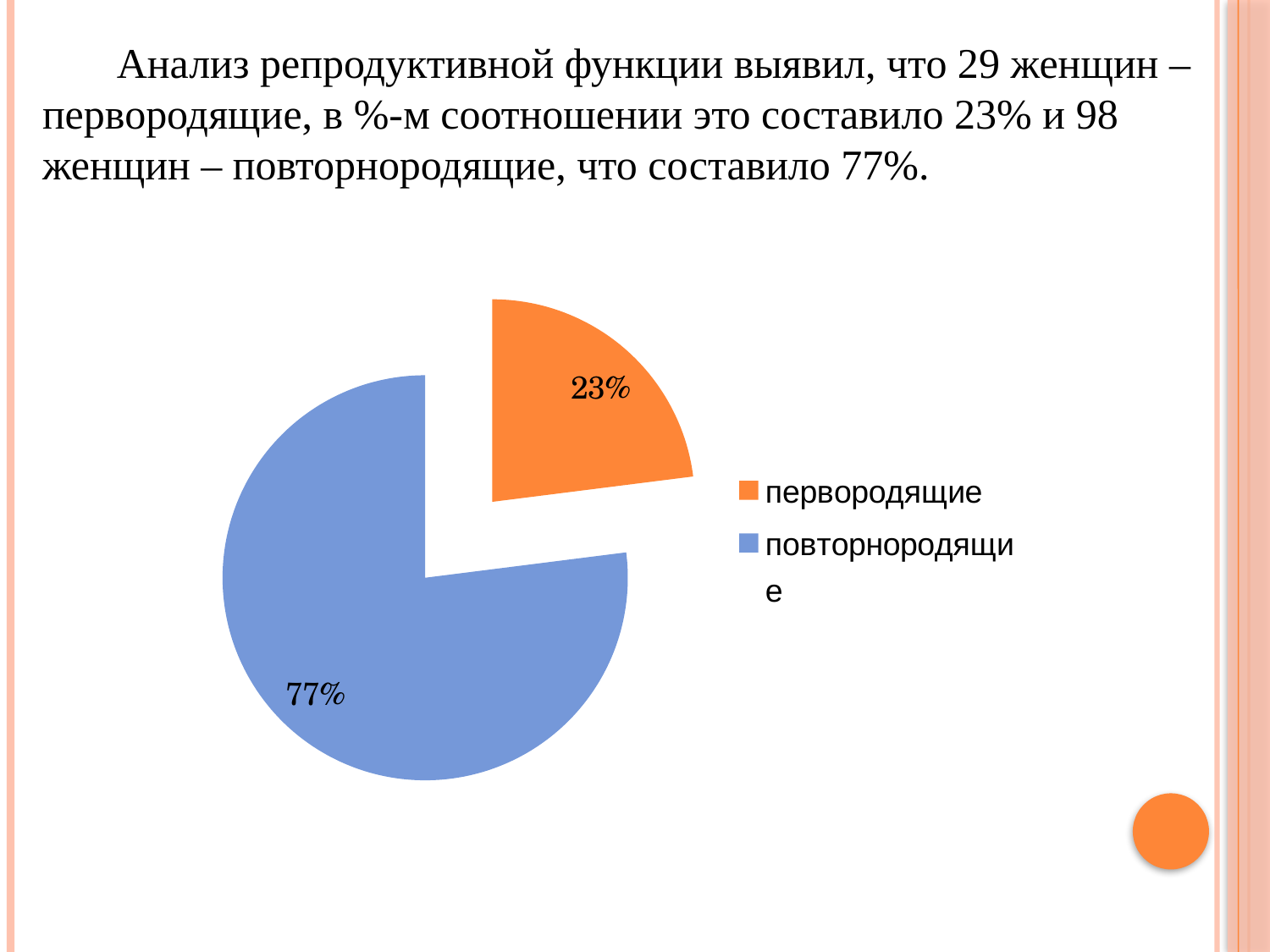

Анализ репродуктивной функции выявил, что 29 женщин – первородящие, в %-м соотношении это составило 23% и 98 женщин – повторнородящие, что составило 77%.

### Chart

| Category | Продажи |
|---|---|
| первородящие | 0.23 |
| повторнородящие | 0.7700000000000001 |